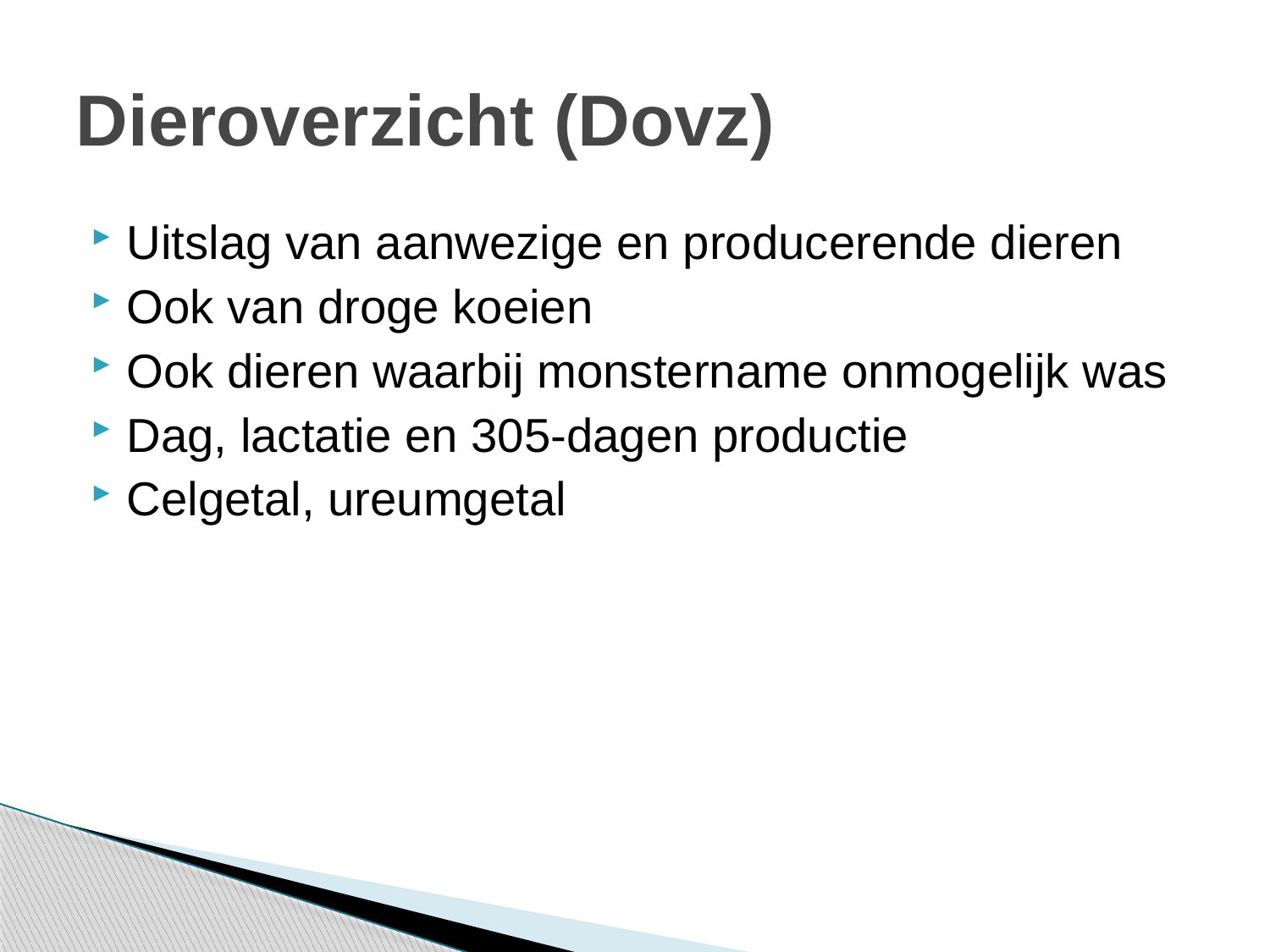

# Dieroverzicht (Dovz)
Uitslag van aanwezige en producerende dieren
Ook van droge koeien
Ook dieren waarbij monstername onmogelijk was
Dag, lactatie en 305-dagen productie
Celgetal, ureumgetal